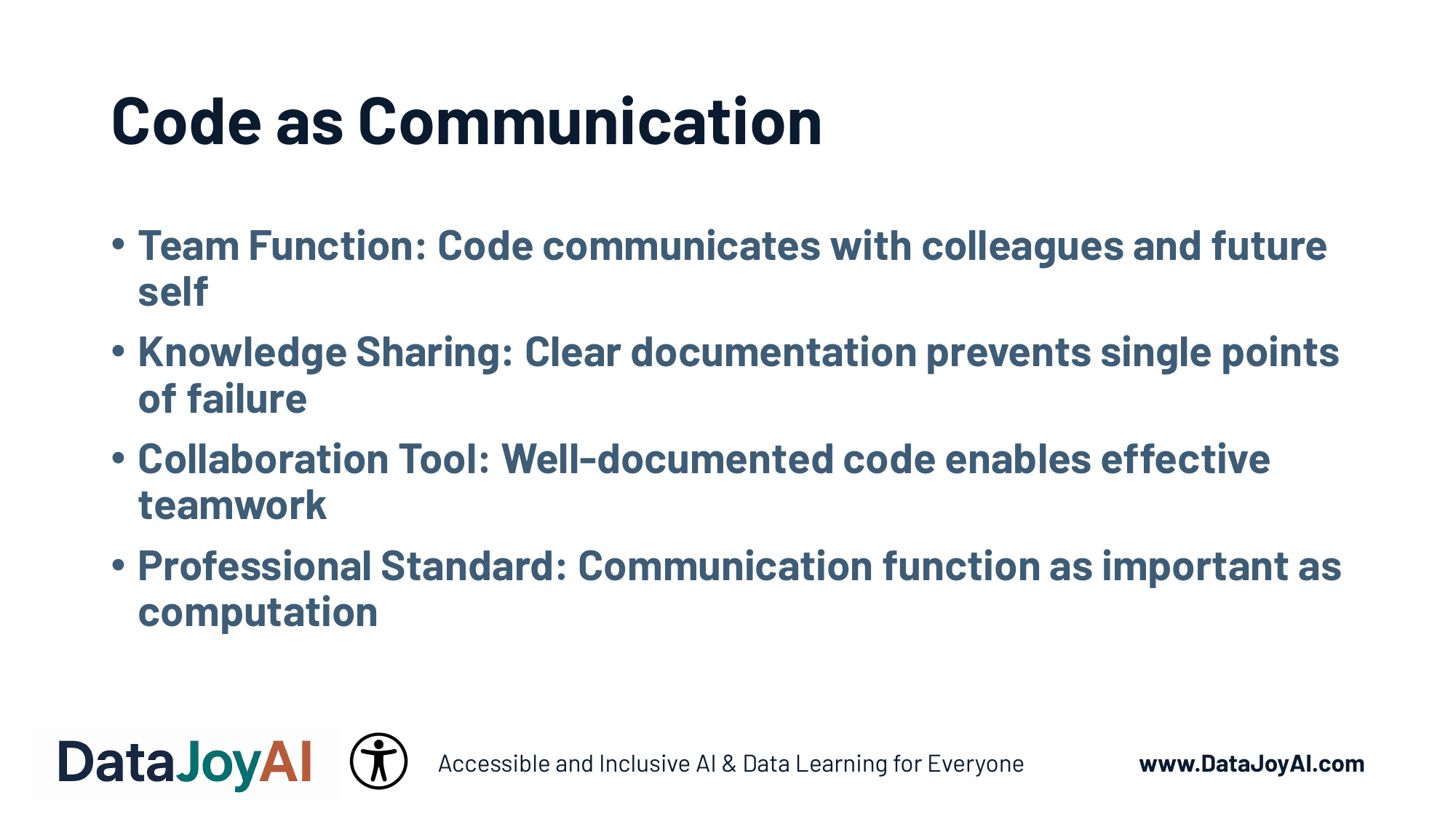

# Code as Communication
Team Function: Code communicates with colleagues and future self
Knowledge Sharing: Clear documentation prevents single points of failure
Collaboration Tool: Well-documented code enables effective teamwork
Professional Standard: Communication function as important as computation